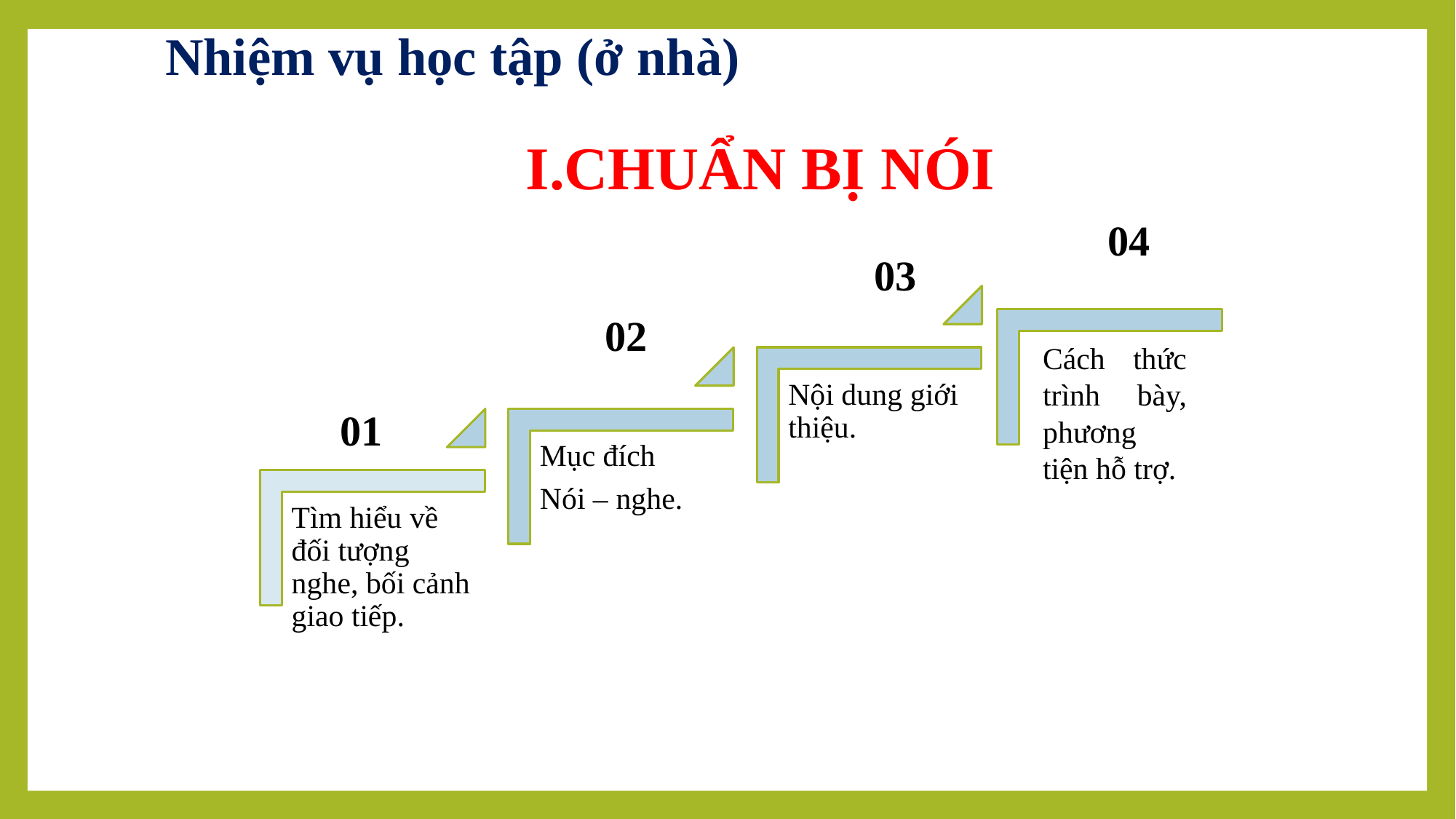

Nhiệm vụ học tập (ở nhà)
I.CHUẨN BỊ NÓI
Tìm hiểu về đối tượng nghe, bối cảnh giao tiếp.
Mục đích
Nói – nghe.
Nội dung giới thiệu.
01

04

03

02
Cách thức trình bày, phương tiện hỗ trợ.